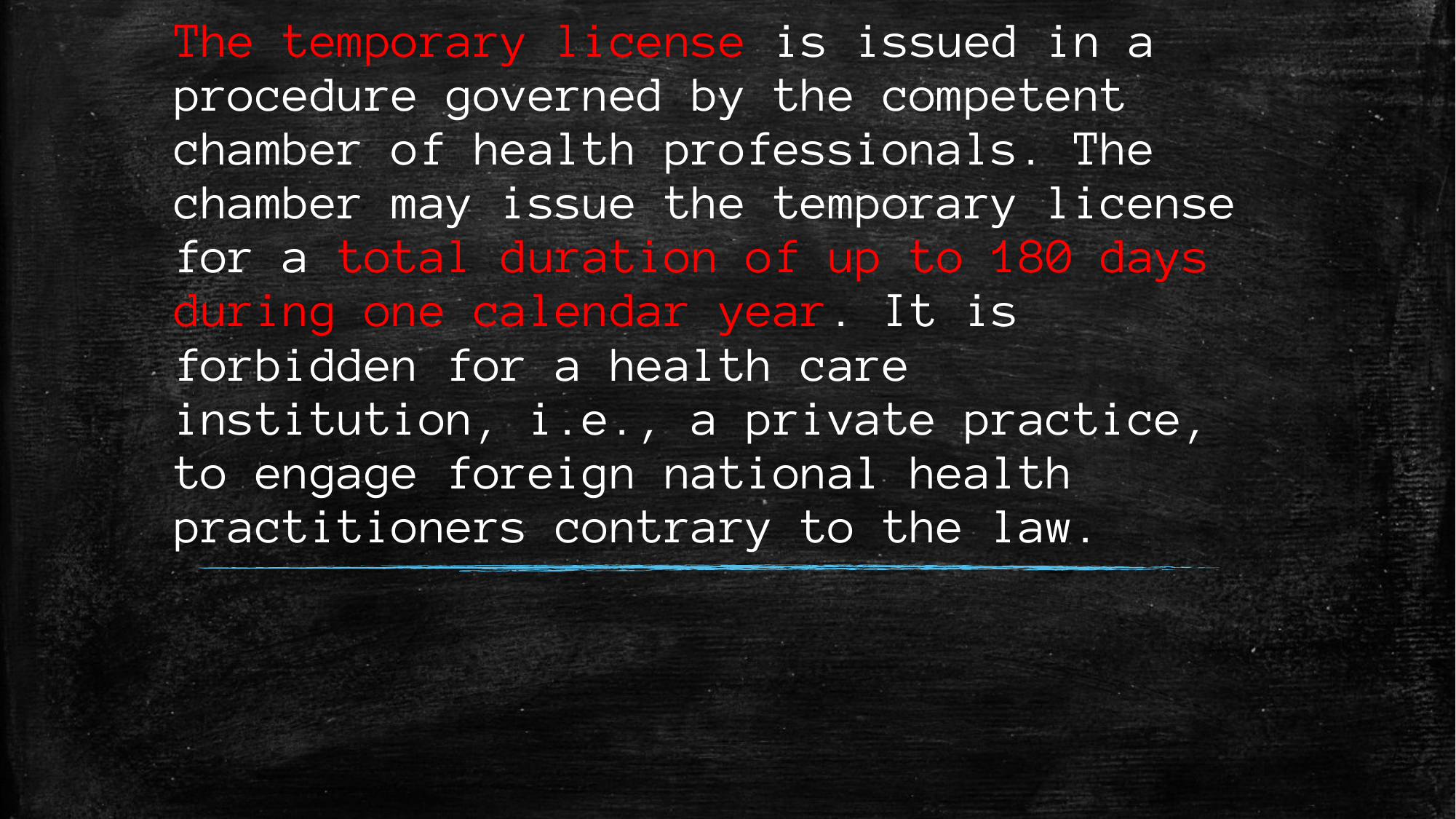

# The temporary license is issued in a procedure governed by the competent chamber of health professionals. The chamber may issue the temporary license for a total duration of up to 180 days during one calendar year. It is forbidden for a health care institution, i.e., a private practice, to engage foreign national health practitioners contrary to the law.